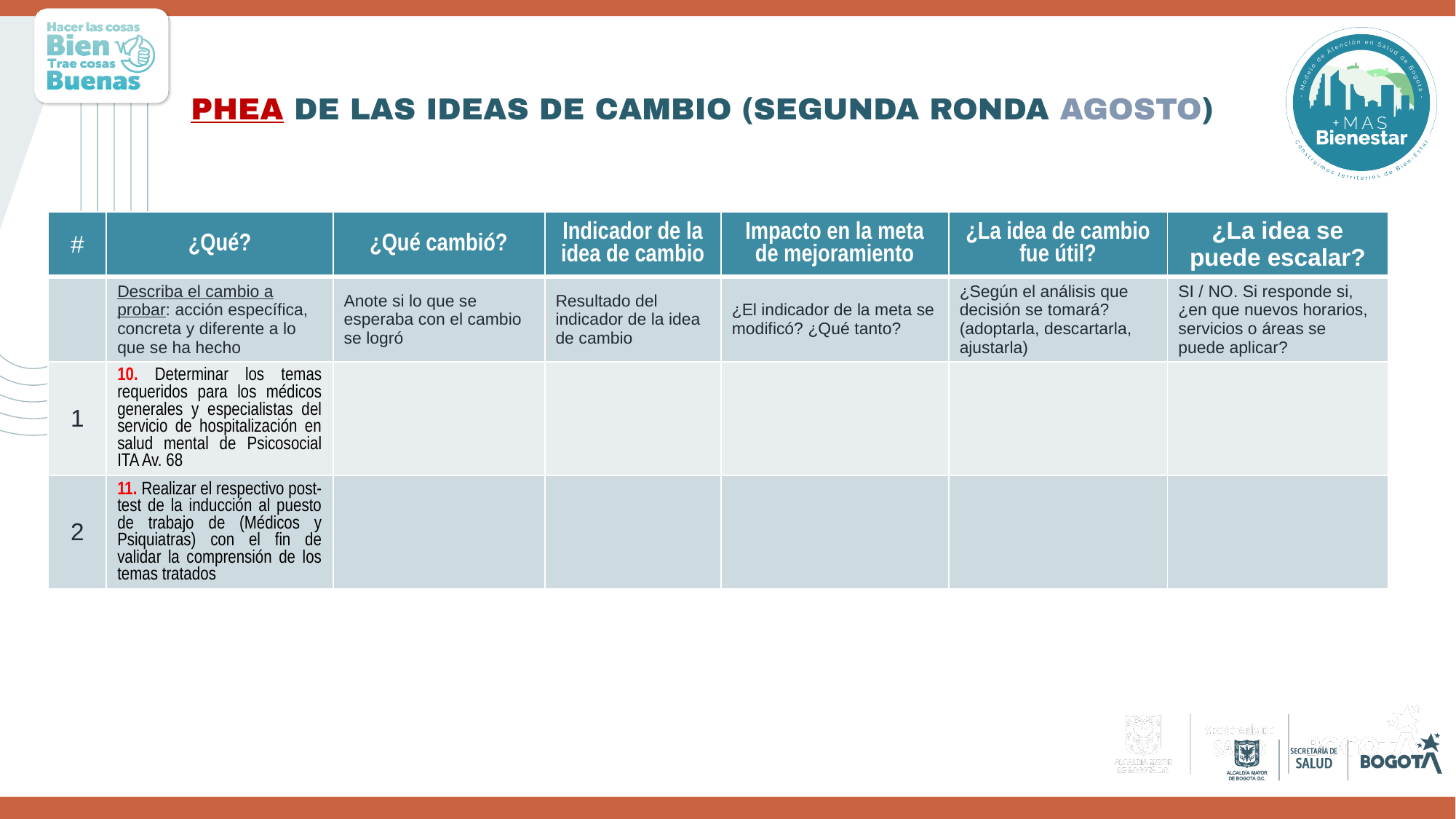

PHEA DE LAS IDEAS DE CAMBIO (SEGUNDA RONDA AGOSTO)
| # | ¿Qué? | ¿Qué cambió? | Indicador de la idea de cambio | Impacto en la meta de mejoramiento | ¿La idea de cambio fue útil? | ¿La idea se puede escalar? |
| --- | --- | --- | --- | --- | --- | --- |
|  | Describa el cambio a probar: acción específica, concreta y diferente a lo que se ha hecho | Anote si lo que se esperaba con el cambio se logró | Resultado del indicador de la idea de cambio | ¿El indicador de la meta se modificó? ¿Qué tanto? | ¿Según el análisis que decisión se tomará? (adoptarla, descartarla, ajustarla) | SI / NO. Si responde si, ¿en que nuevos horarios, servicios o áreas se puede aplicar? |
| 1 | 10. Determinar los temas requeridos para los médicos generales y especialistas del servicio de hospitalización en salud mental de Psicosocial ITA Av. 68 |  |  |  |  |  |
| 2 | 11. Realizar el respectivo post-test de la inducción al puesto de trabajo de (Médicos y Psiquiatras) con el fin de validar la comprensión de los temas tratados |  |  |  |  |  |